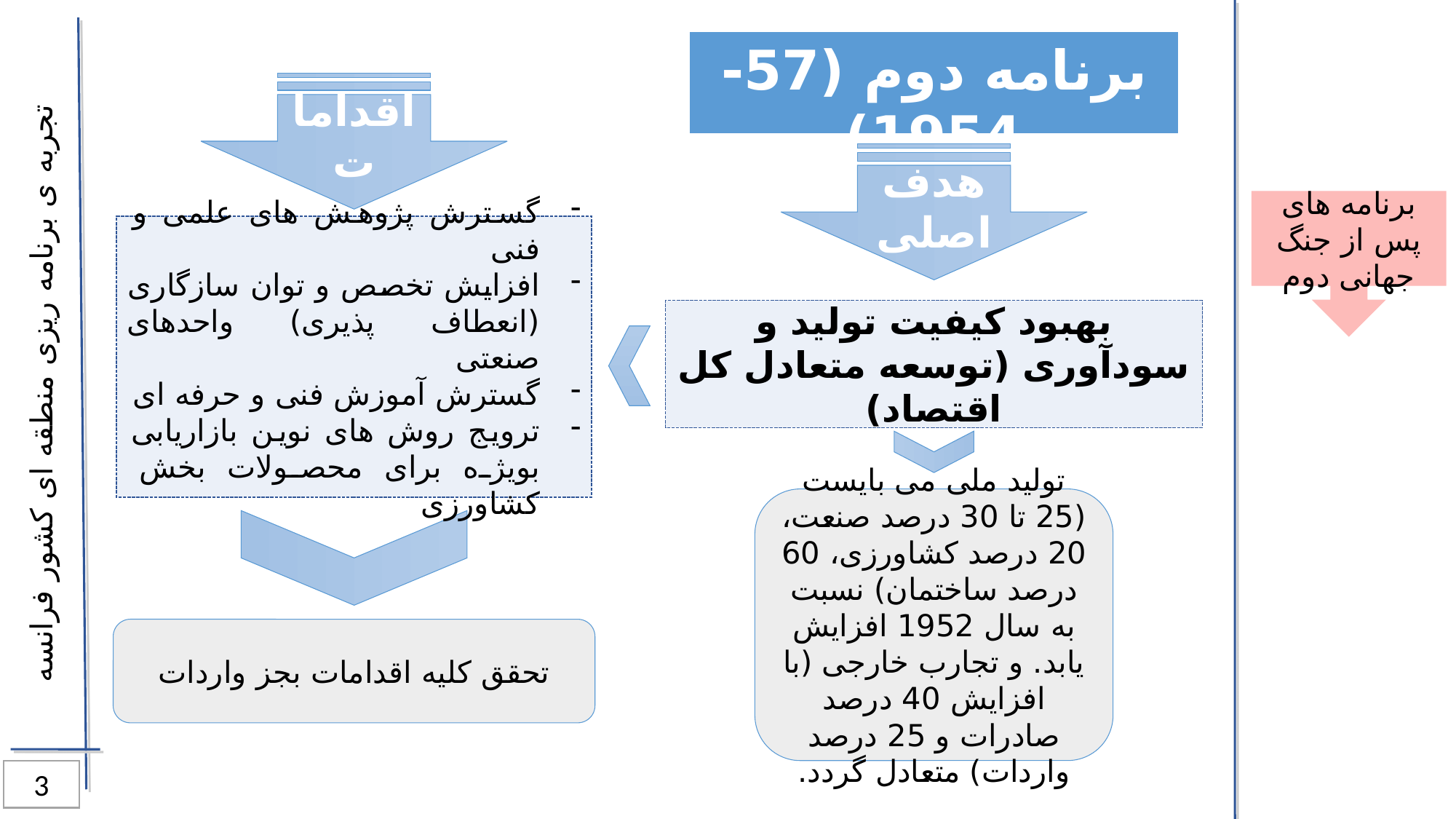

اقدامات

برنامه دوم (57-1954)
هدف اصلی
برنامه های پس از جنگ جهانی دوم
گسترش پژوهش های علمی و فنی
افزایش تخصص و توان سازگاری (انعطاف پذیری) واحدهای صنعتی
گسترش آموزش فنی و حرفه ای
ترویج روش های نوین بازاریابی بویژه برای محصولات بخش کشاورزی
بهبود کیفیت تولید و سودآوری (توسعه متعادل کل اقتصاد)

تجربه ی برنامه ریزی منطقه ای کشور فرانسه

تولید ملی می بایست (25 تا 30 درصد صنعت، 20 درصد کشاورزی، 60 درصد ساختمان) نسبت به سال 1952 افزایش یابد. و تجارب خارجی (با افزایش 40 درصد صادرات و 25 درصد واردات) متعادل گردد.
تحقق کلیه اقدامات بجز واردات

3